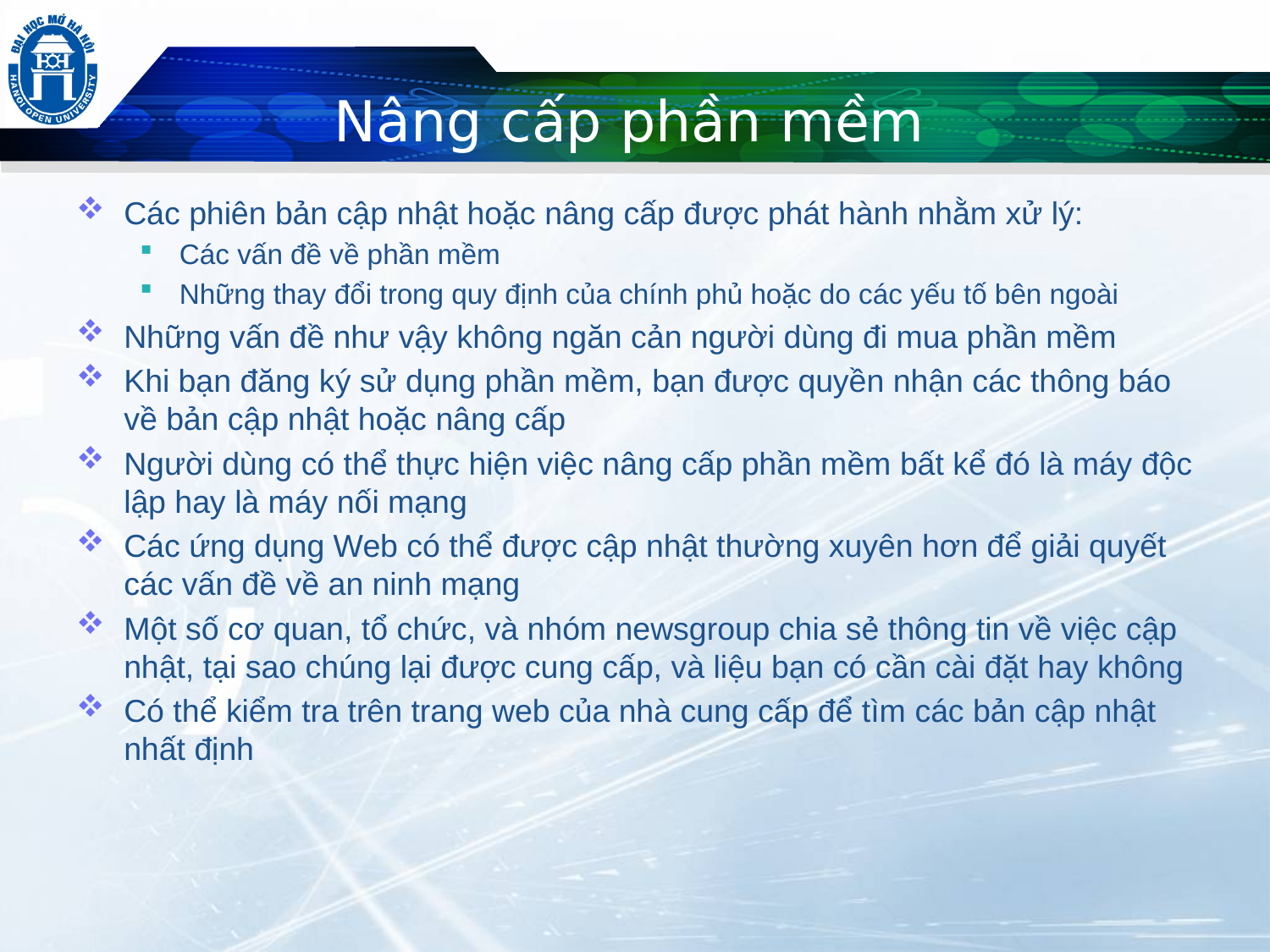

Nâng cấp phần mềm
Các phiên bản cập nhật hoặc nâng cấp được phát hành nhằm xử lý:
Các vấn đề về phần mềm
Những thay đổi trong quy định của chính phủ hoặc do các yếu tố bên ngoài
Những vấn đề như vậy không ngăn cản người dùng đi mua phần mềm
Khi bạn đăng ký sử dụng phần mềm, bạn được quyền nhận các thông báo về bản cập nhật hoặc nâng cấp
Người dùng có thể thực hiện việc nâng cấp phần mềm bất kể đó là máy độc lập hay là máy nối mạng
Các ứng dụng Web có thể được cập nhật thường xuyên hơn để giải quyết các vấn đề về an ninh mạng
Một số cơ quan, tổ chức, và nhóm newsgroup chia sẻ thông tin về việc cập nhật, tại sao chúng lại được cung cấp, và liệu bạn có cần cài đặt hay không
Có thể kiểm tra trên trang web của nhà cung cấp để tìm các bản cập nhật
nhất định